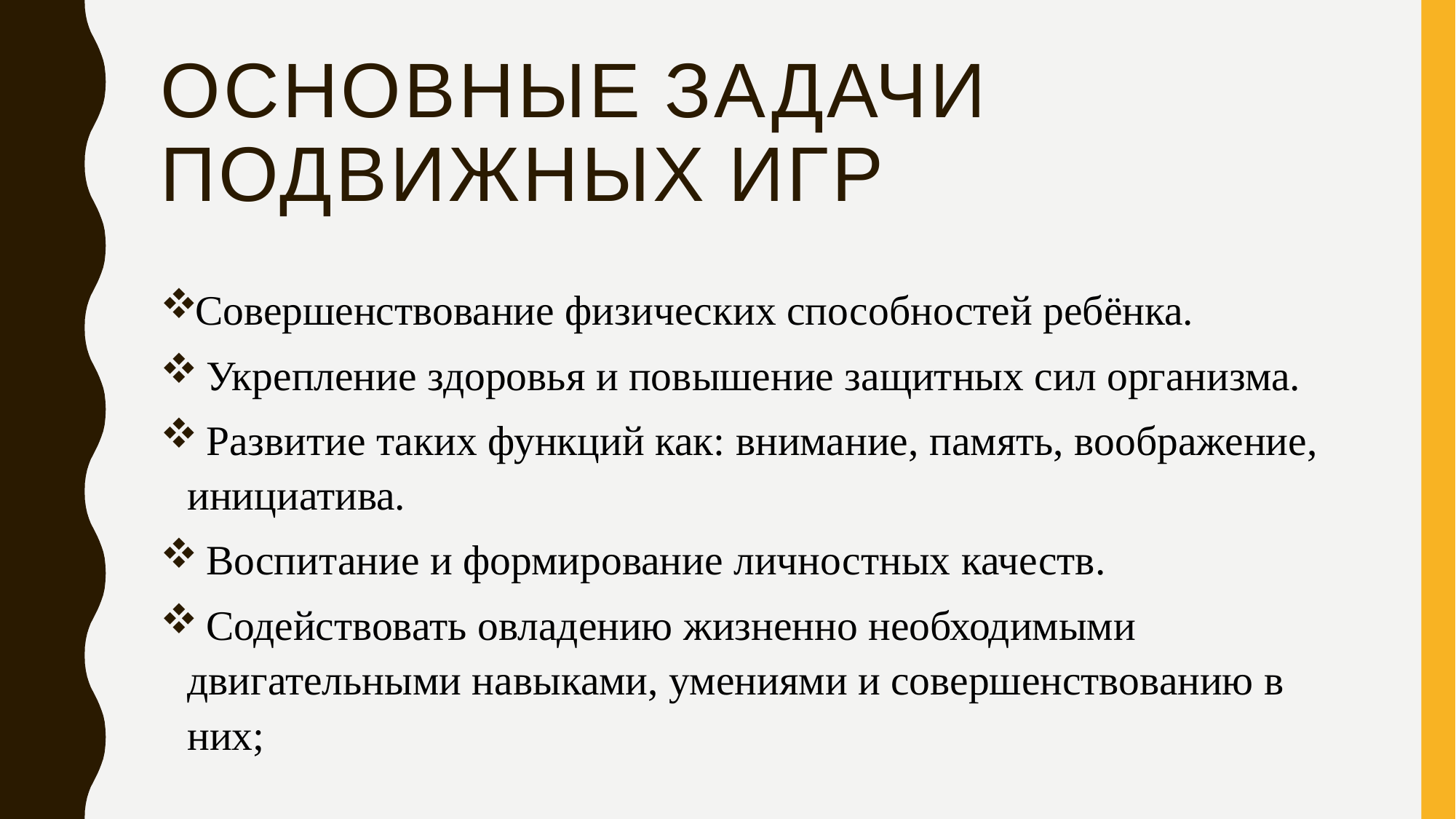

# Основные задачи подвижных игр
Совершенствование физических способностей ребёнка.
 Укрепление здоровья и повышение защитных сил организма.
 Развитие таких функций как: внимание, память, воображение, инициатива.
 Воспитание и формирование личностных качеств.
 Содействовать овладению жизненно необходимыми двигательными навыками, умениями и совершенствованию в них;